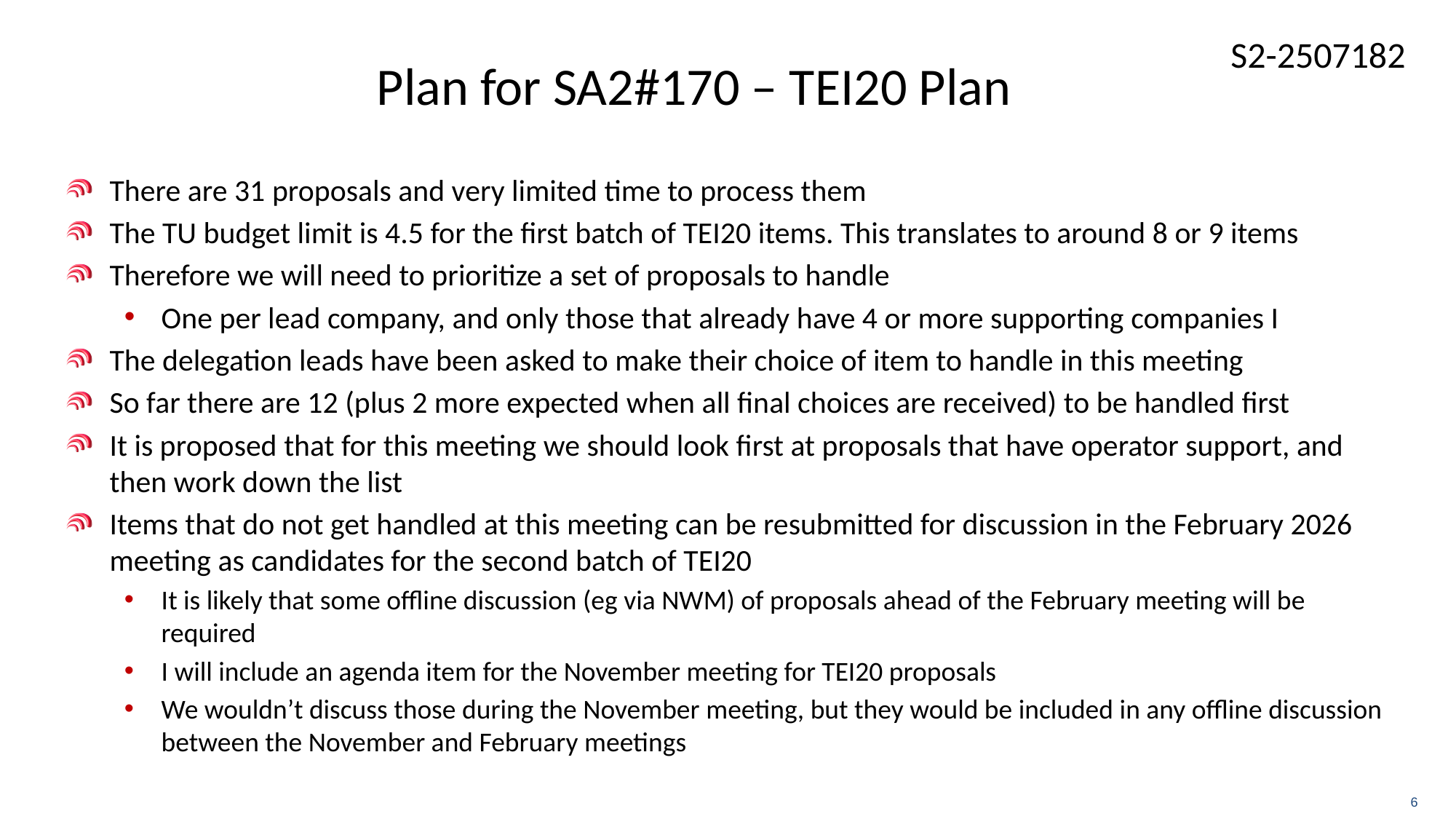

# Plan for SA2#170 – TEI20 Plan
There are 31 proposals and very limited time to process them
The TU budget limit is 4.5 for the first batch of TEI20 items. This translates to around 8 or 9 items
Therefore we will need to prioritize a set of proposals to handle
One per lead company, and only those that already have 4 or more supporting companies I
The delegation leads have been asked to make their choice of item to handle in this meeting
So far there are 12 (plus 2 more expected when all final choices are received) to be handled first
It is proposed that for this meeting we should look first at proposals that have operator support, and then work down the list
Items that do not get handled at this meeting can be resubmitted for discussion in the February 2026 meeting as candidates for the second batch of TEI20
It is likely that some offline discussion (eg via NWM) of proposals ahead of the February meeting will be required
I will include an agenda item for the November meeting for TEI20 proposals
We wouldn’t discuss those during the November meeting, but they would be included in any offline discussion between the November and February meetings